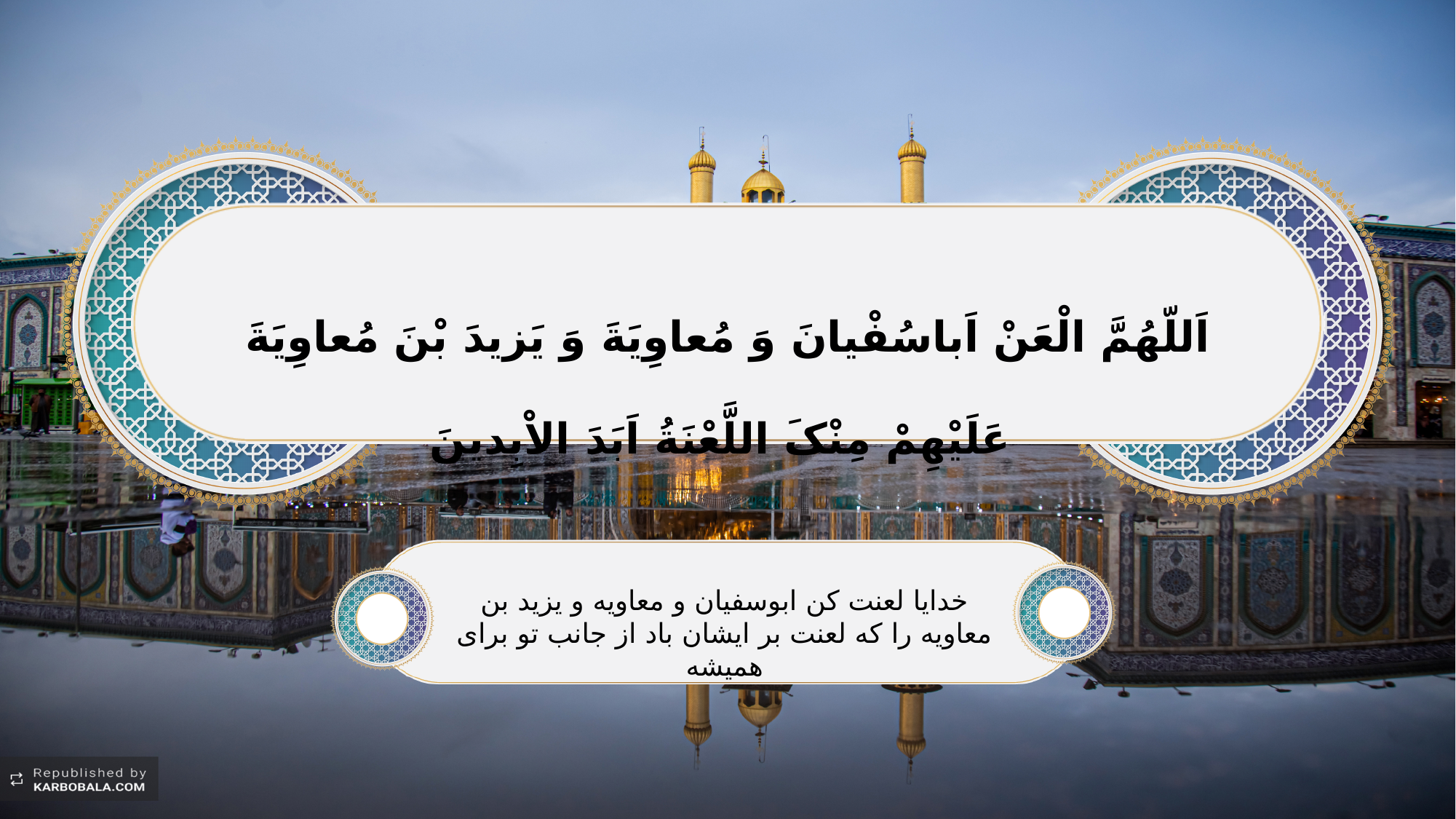

اَللّهُمَّ الْعَنْ اَباسُفْیانَ وَ مُعاوِیَةَ وَ یَزیدَ بْنَ مُعاوِیَةَ عَلَیْهِمْ مِنْکَ اللَّعْنَةُ اَبَدَ الاْبِدینَ
خدایا لعنت کن ابوسفیان و معاویه و یزید بن معاویه را که لعنت بر ایشان باد از جانب تو برای همیشه